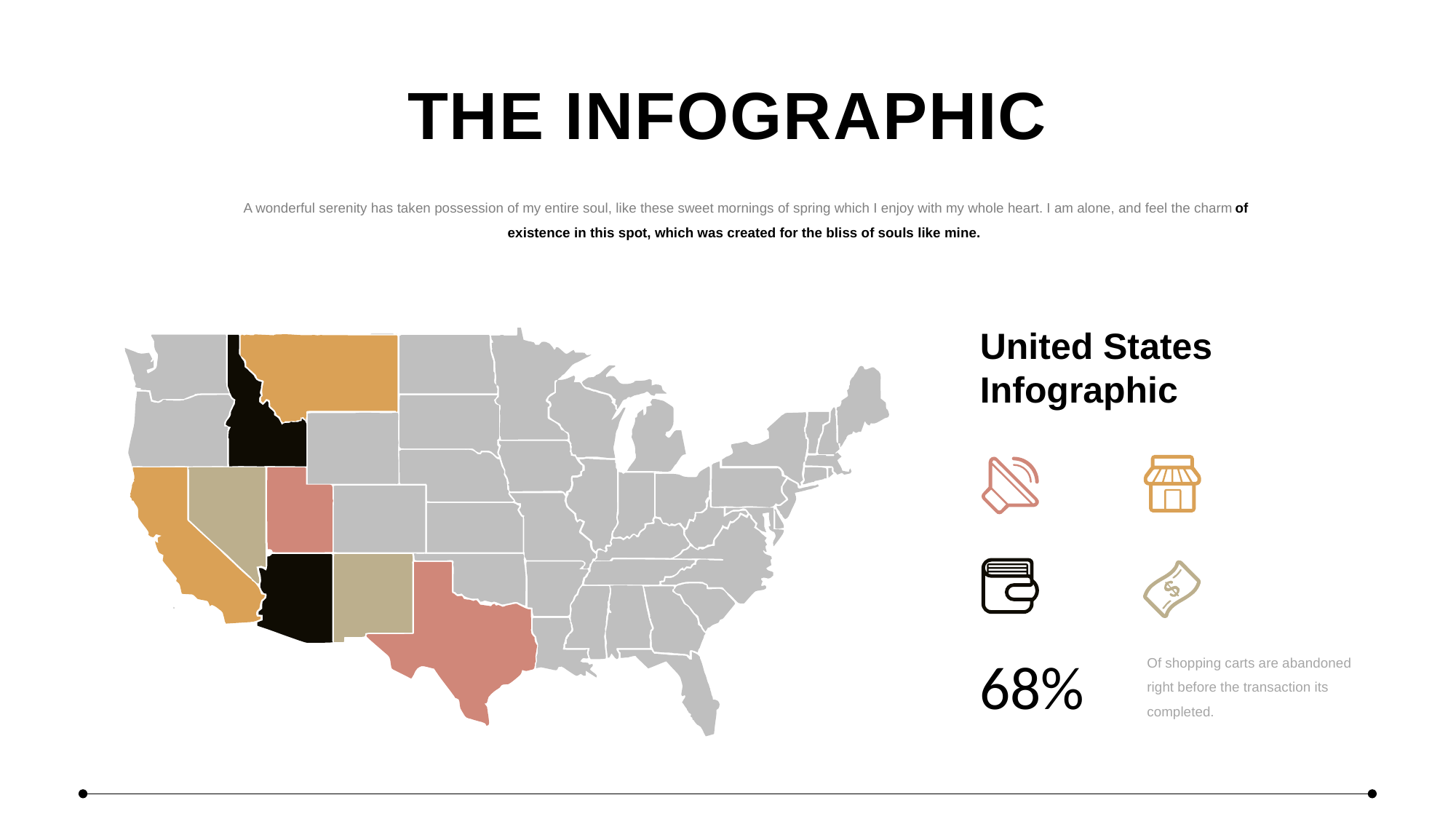

THE INFOGRAPHIC
A wonderful serenity has taken possession of my entire soul, like these sweet mornings of spring which I enjoy with my whole heart. I am alone, and feel the charm of existence in this spot, which was created for the bliss of souls like mine.
United States Infographic

Of shopping carts are abandoned right before the transaction its completed.
68%